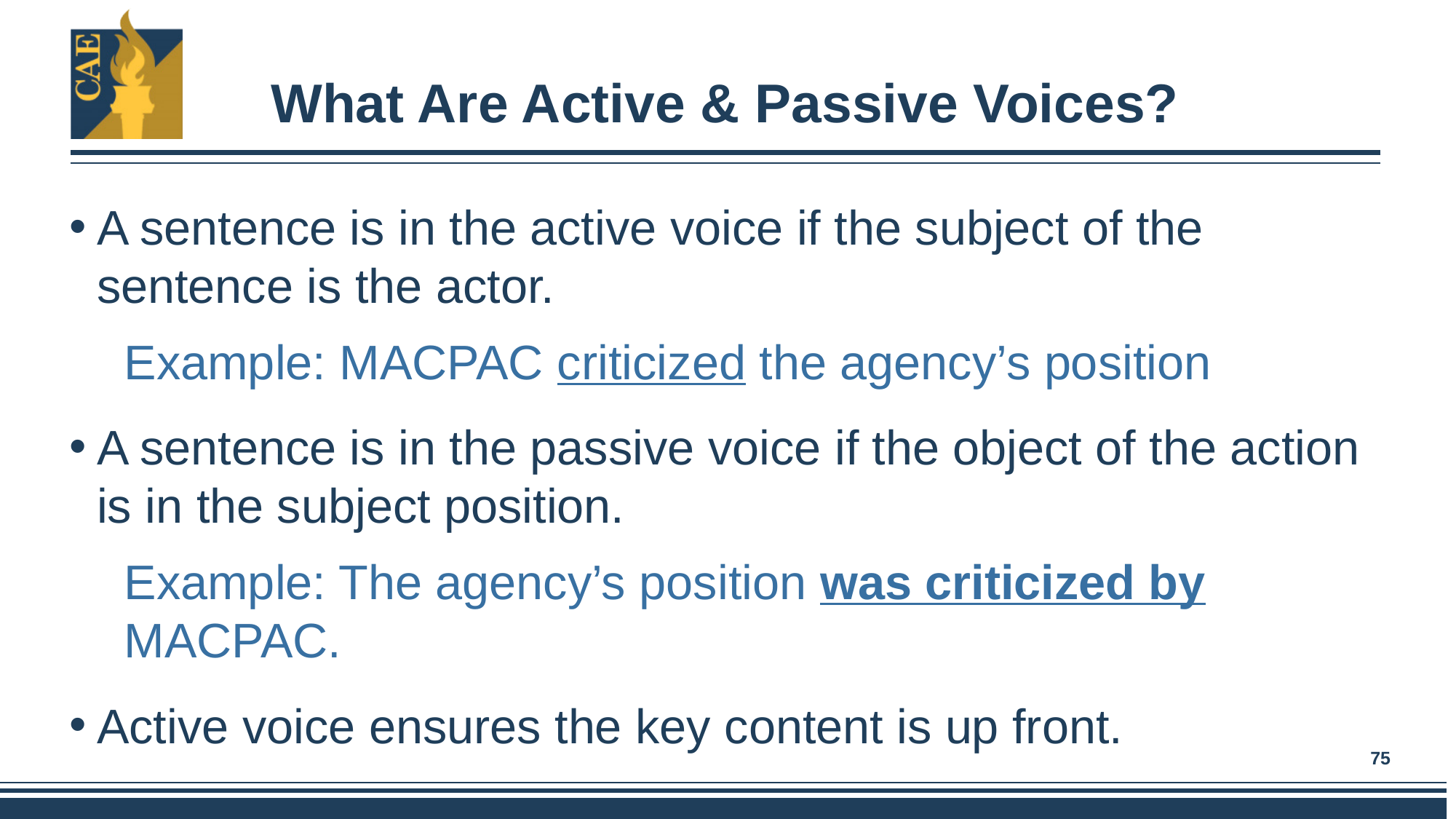

# What Are Active & Passive Voices?
A sentence is in the active voice if the subject of the sentence is the actor.
Example: MACPAC criticized the agency’s position
A sentence is in the passive voice if the object of the action is in the subject position.
Example: The agency’s position was criticized by MACPAC.
Active voice ensures the key content is up front.
75